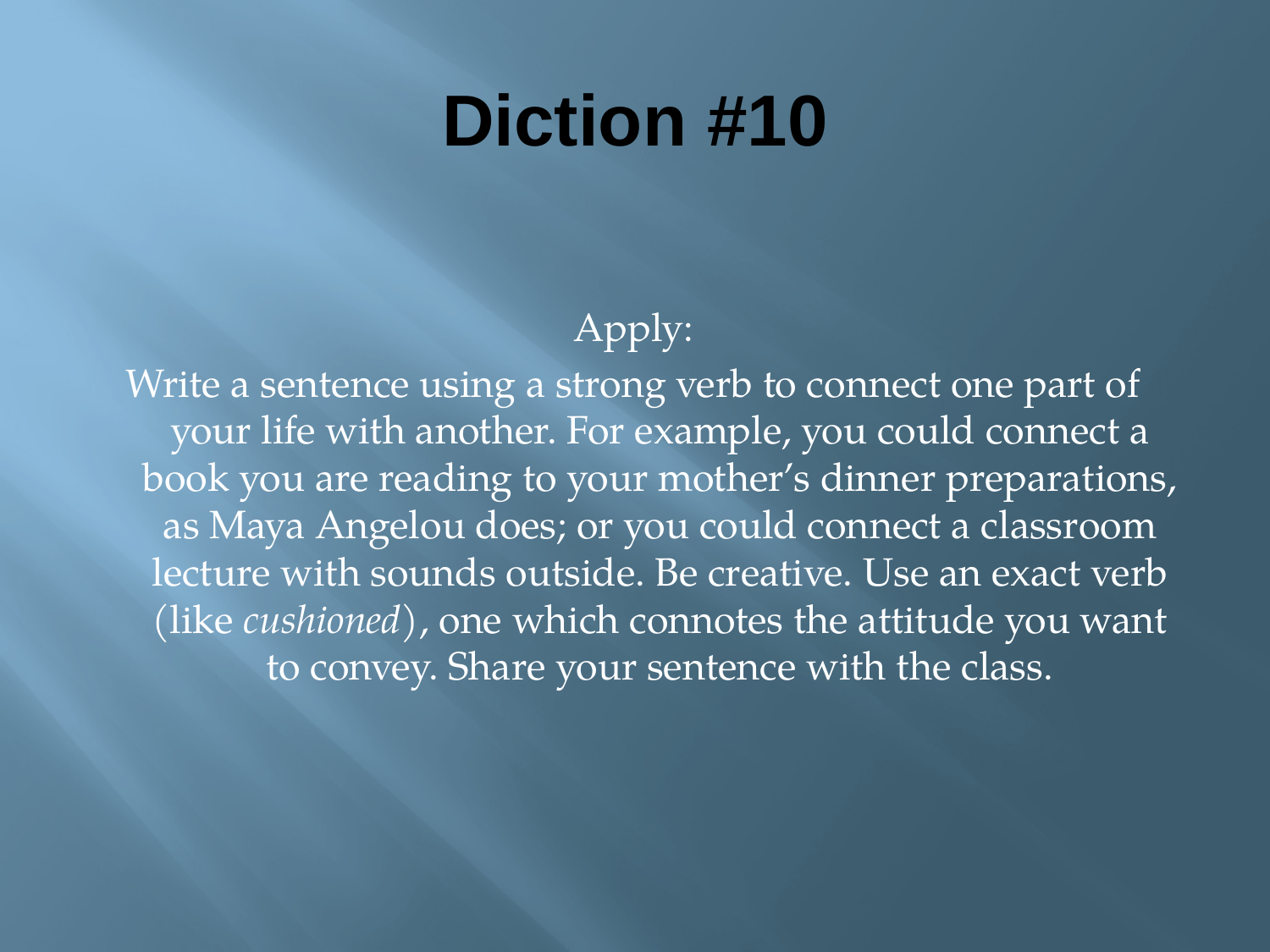

# Diction #10
Apply:
Write a sentence using a strong verb to connect one part of your life with another. For example, you could connect a book you are reading to your mother’s dinner preparations, as Maya Angelou does; or you could connect a classroom lecture with sounds outside. Be creative. Use an exact verb (like cushioned), one which connotes the attitude you want to convey. Share your sentence with the class.